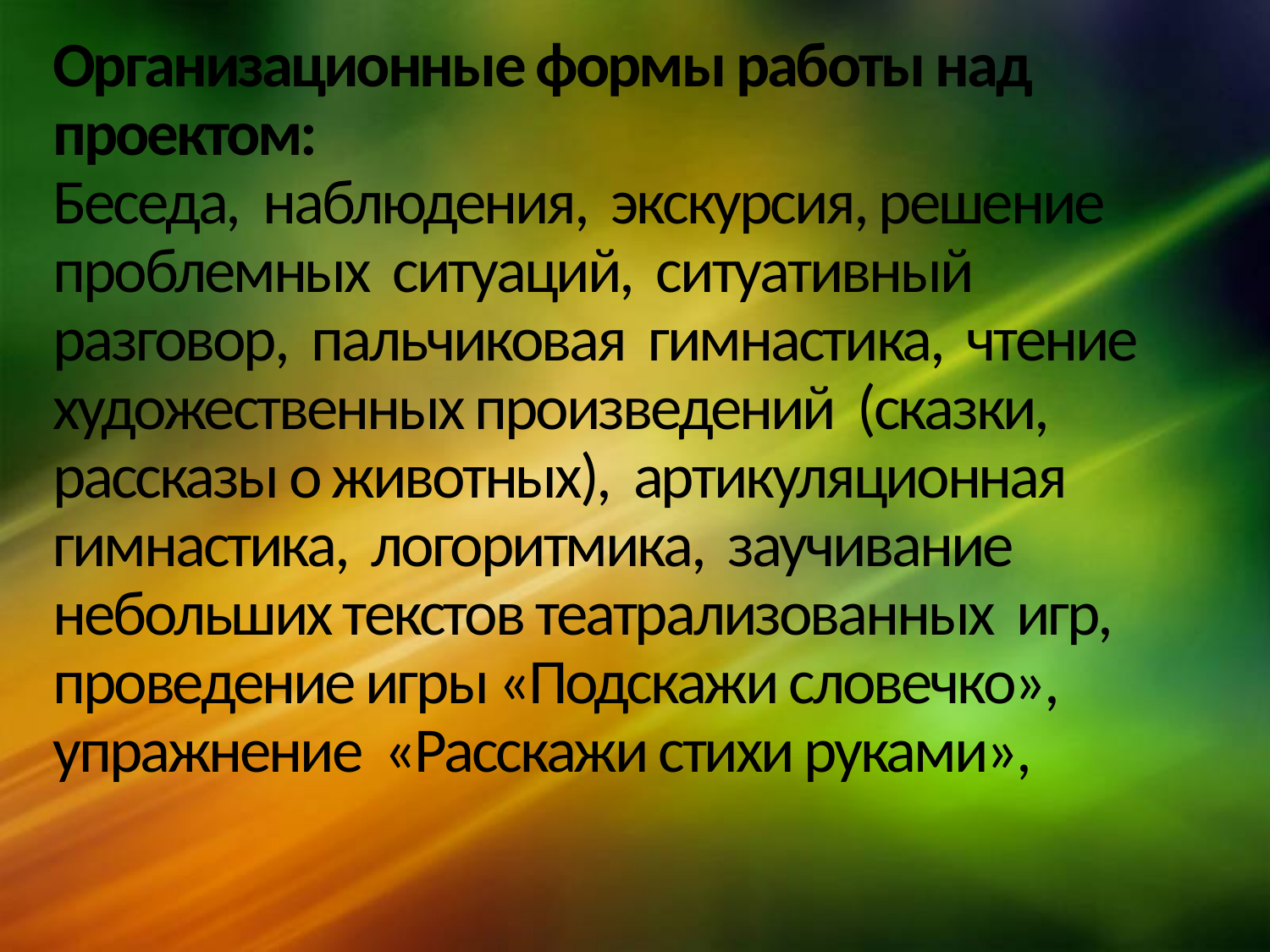

# Организационные формы работы над проектом: Беседа,  наблюдения,  экскурсия, решение  проблемных  ситуаций,  ситуативный разговор,  пальчиковая  гимнастика,  чтение художественных произведений  (сказки, рассказы о животных),  артикуляционная гимнастика,  логоритмика,  заучивание небольших текстов театрализованных  игр,  проведение игры «Подскажи словечко»,  упражнение  «Расскажи стихи руками»,